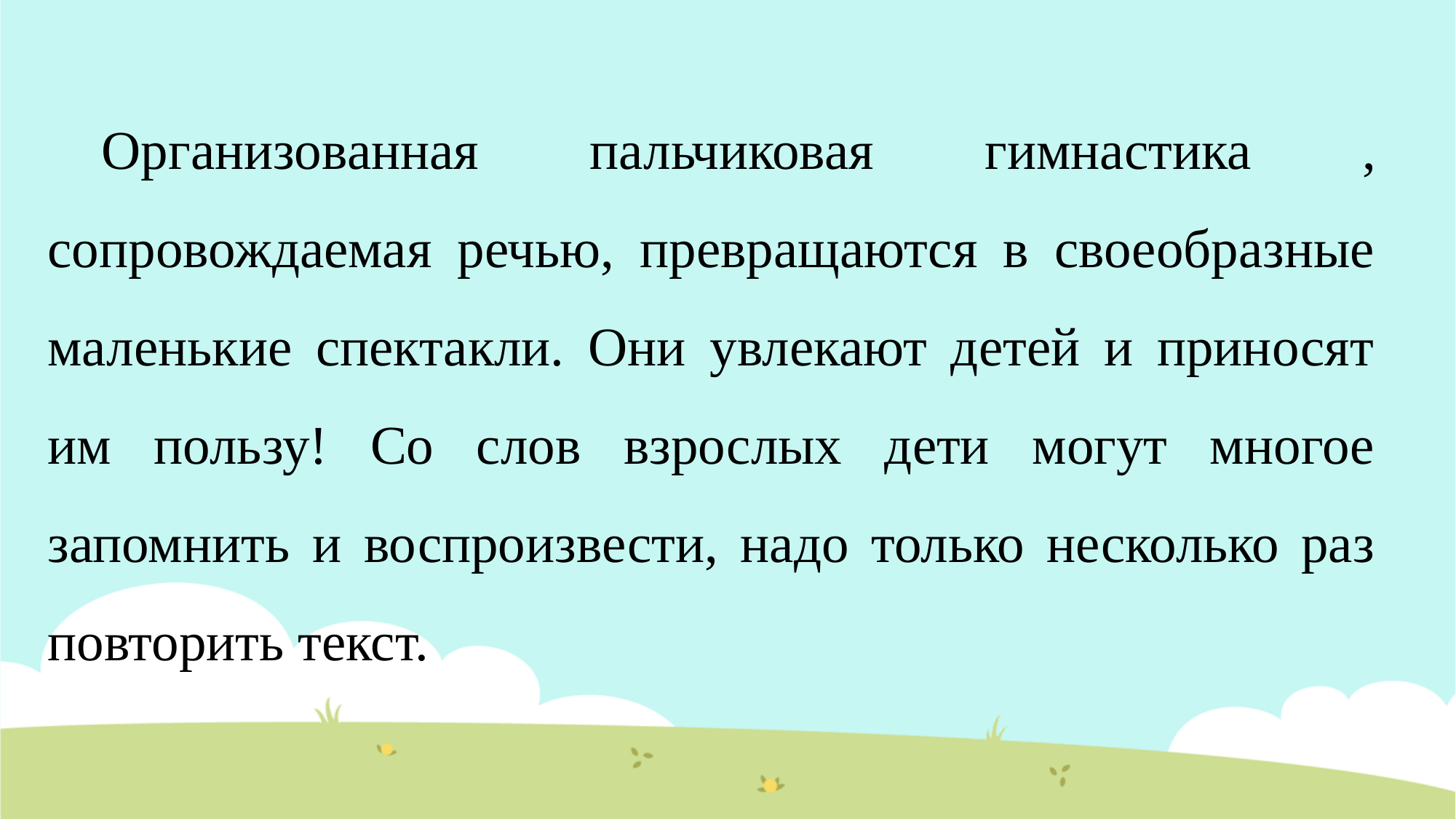

Организованная пальчиковая гимнастика , сопровождаемая речью, превращаются в своеобразные маленькие спектакли. Они увлекают детей и приносят им пользу! Со слов взрослых дети могут многое запомнить и воспроизвести, надо только несколько раз повторить текст.